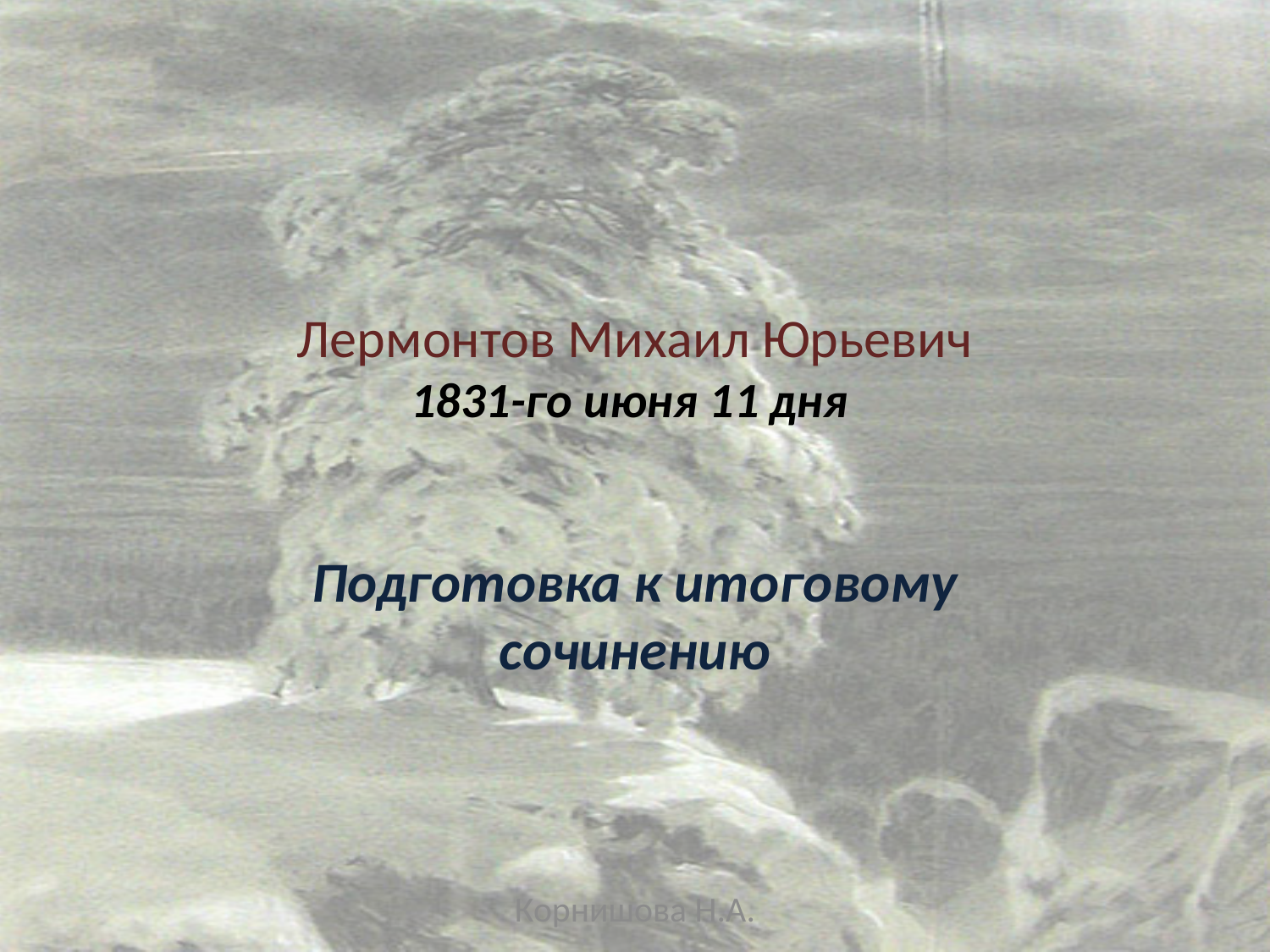

# Лермонтов Михаил Юрьевич 1831-го июня 11 дня
Подготовка к итоговому сочинению

Корнишова Н.А.